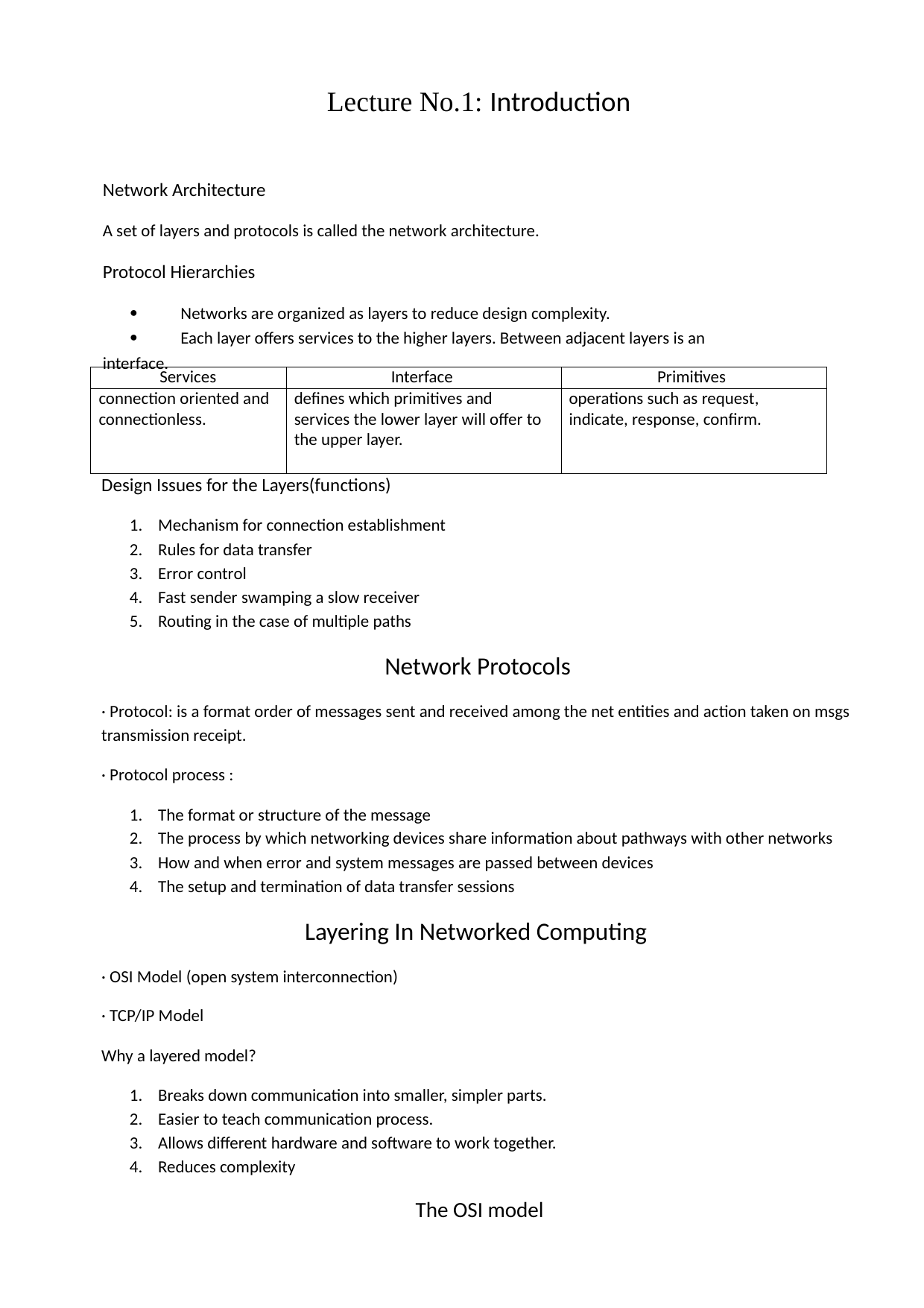

Lecture No.1: Introduction
Network Architecture

A set of layers and protocols is called the network architecture.

Protocol Hierarchies

•     Networks are organized as layers to reduce design complexity.
•     Each layer offers services to the higher layers. Between adjacent layers is an interface.
| Services | Interface | Primitives |
| --- | --- | --- |
| connection oriented and connectionless. | defines which primitives and services the lower layer will offer to the upper layer. | operations such as request, indicate, response, confirm. |
Design Issues for the Layers(functions)

1.    Mechanism for connection establishment
2.    Rules for data transfer
3.    Error control
4.    Fast sender swamping a slow receiver
5.    Routing in the case of multiple paths

Network Protocols

· Protocol: is a format order of messages sent and received among the net entities and action taken on msgs
transmission receipt.

· Protocol process :

1.    The format or structure of the message
2.    The process by which networking devices share information about pathways with other networks
3.    How and when error and system messages are passed between devices
4.    The setup and termination of data transfer sessions

Layering In Networked Computing

· OSI Model (open system interconnection)

· TCP/IP Model

Why a layered model?

1.    Breaks down communication into smaller, simpler parts.
2.    Easier to teach communication process.
3.    Allows different hardware and software to work together.
4.    Reduces complexity

The OSI model